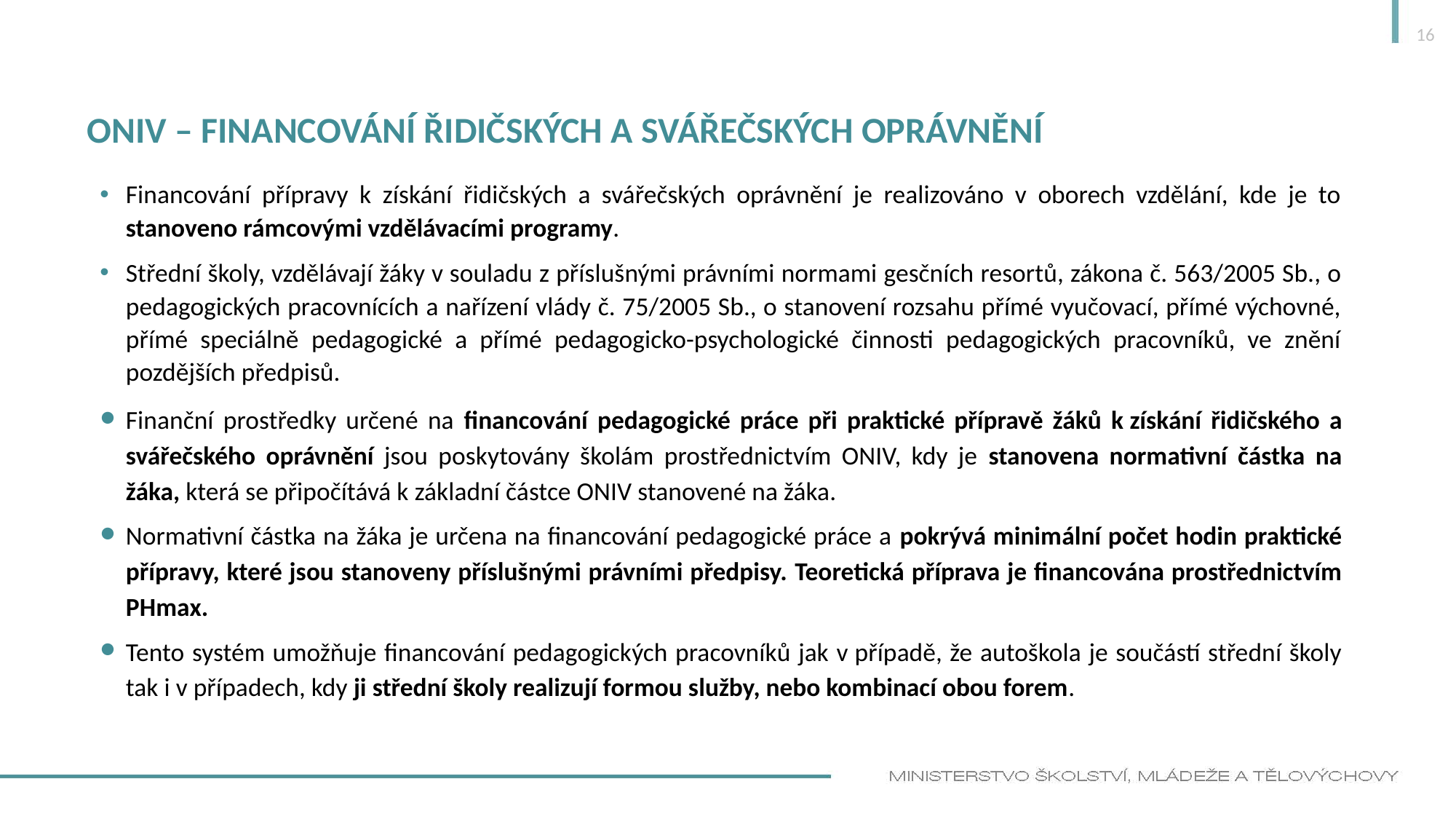

16
# ONIV – financování Řidičských a svářečských oprávnění
Financování přípravy k získání řidičských a svářečských oprávnění je realizováno v oborech vzdělání, kde je to stanoveno rámcovými vzdělávacími programy.
Střední školy, vzdělávají žáky v souladu z příslušnými právními normami gesčních resortů, zákona č. 563/2005 Sb., o pedagogických pracovnících a nařízení vlády č. 75/2005 Sb., o stanovení rozsahu přímé vyučovací, přímé výchovné, přímé speciálně pedagogické a přímé pedagogicko-psychologické činnosti pedagogických pracovníků, ve znění pozdějších předpisů.
Finanční prostředky určené na financování pedagogické práce při praktické přípravě žáků k získání řidičského a svářečského oprávnění jsou poskytovány školám prostřednictvím ONIV, kdy je stanovena normativní částka na žáka, která se připočítává k základní částce ONIV stanovené na žáka.
Normativní částka na žáka je určena na financování pedagogické práce a pokrývá minimální počet hodin praktické přípravy, které jsou stanoveny příslušnými právními předpisy. Teoretická příprava je financována prostřednictvím PHmax.
Tento systém umožňuje financování pedagogických pracovníků jak v případě, že autoškola je součástí střední školy tak i v případech, kdy ji střední školy realizují formou služby, nebo kombinací obou forem.